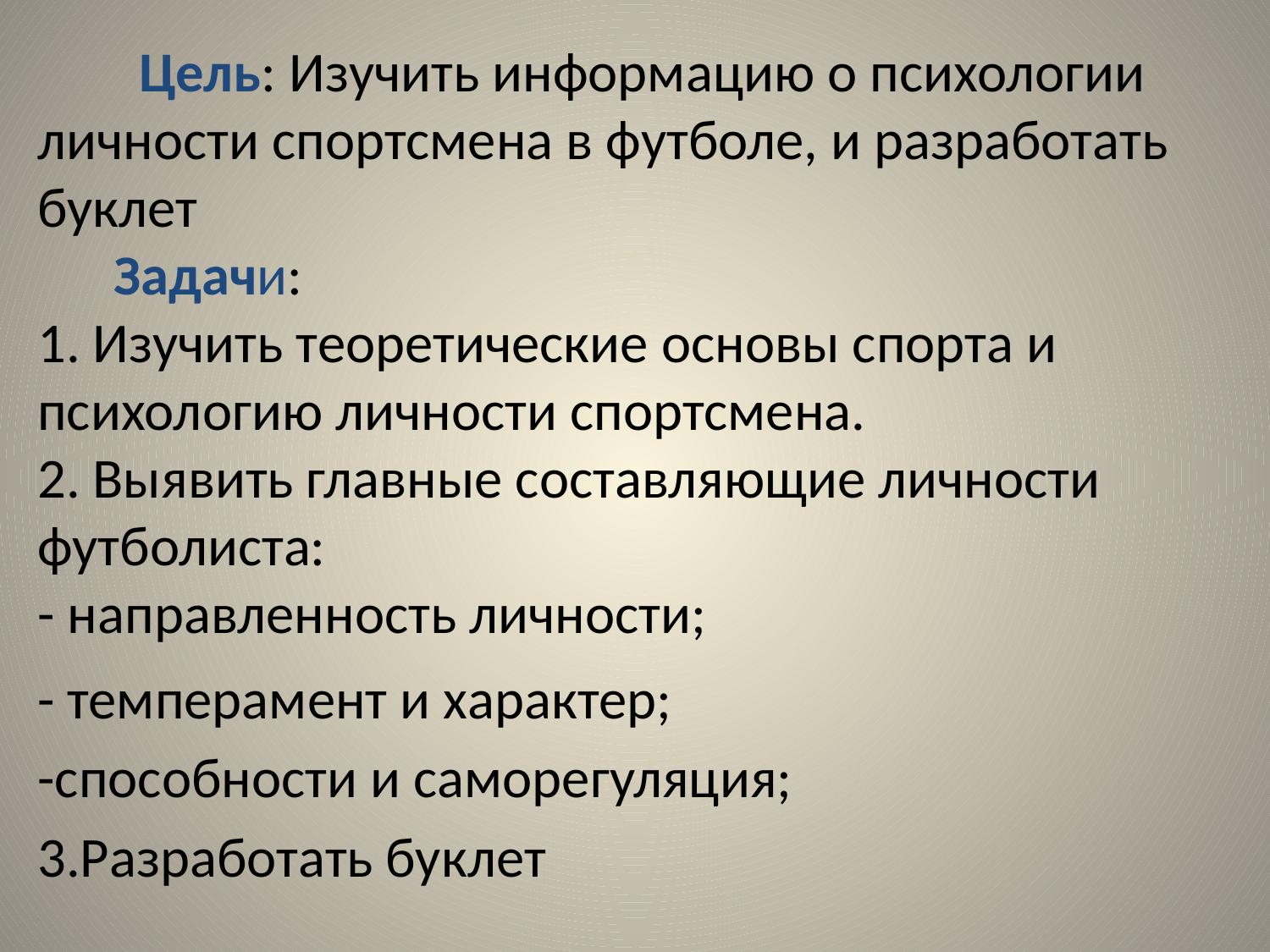

# Цель: Изучить информацию о психологии личности спортсмена в футболе, и разработать буклет Задачи: 1. Изучить теоретические основы спорта и психологию личности спортсмена. 2. Выявить главные составляющие личности футболиста: - направленность личности;
- темперамент и характер;
-способности и саморегуляция;
3.Разработать буклет